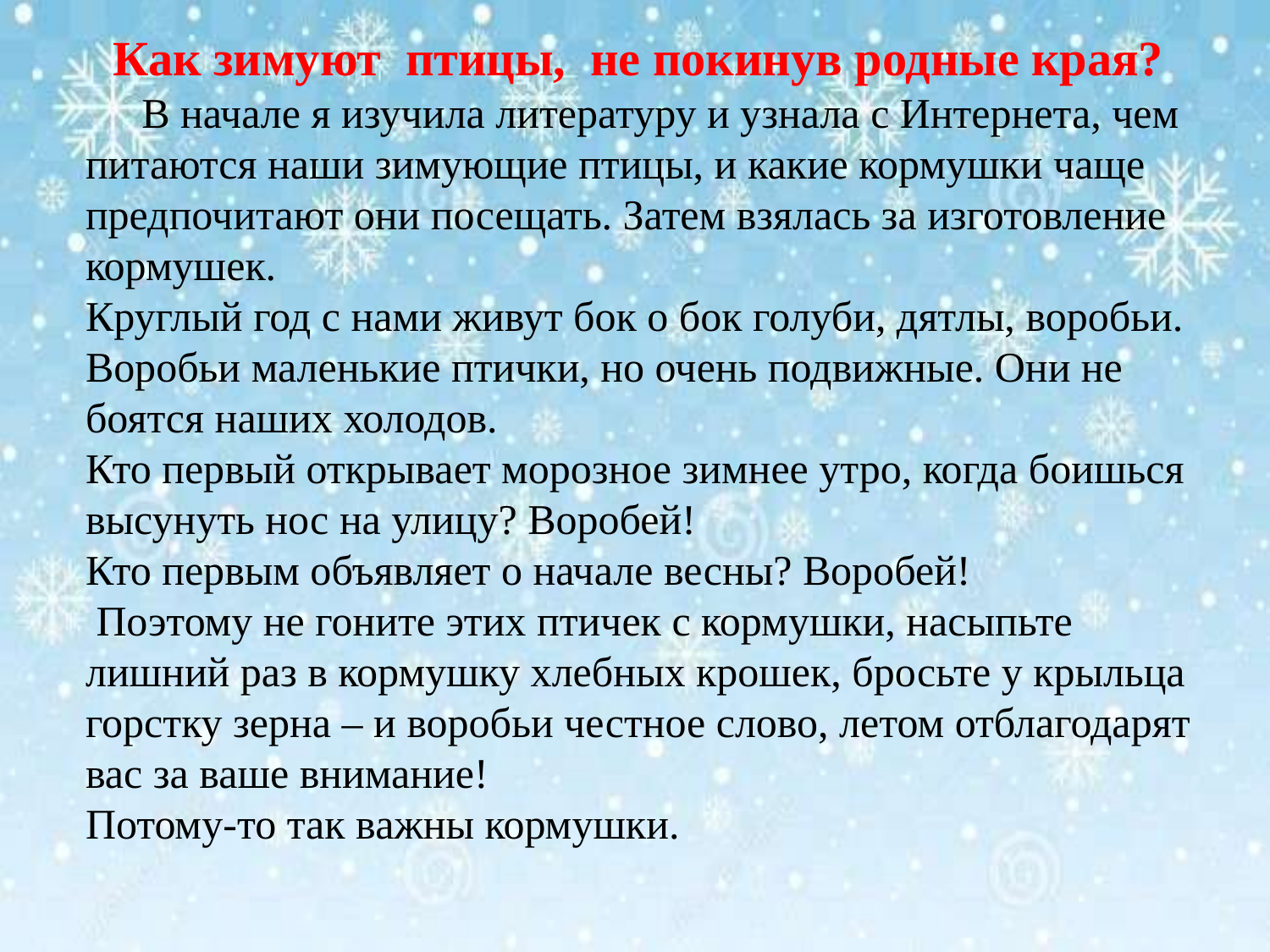

Как зимуют  птицы,  не покинув родные края?
       В начале я изучила литературу и узнала с Интернета, чем питаются наши зимующие птицы, и какие кормушки чаще предпочитают они посещать. Затем взялась за изготовление кормушек.
Круглый год с нами живут бок о бок голуби, дятлы, воробьи. Воробьи маленькие птички, но очень подвижные. Они не боятся наших холодов.
Кто первый открывает морозное зимнее утро, когда боишься высунуть нос на улицу? Воробей!
Кто первым объявляет о начале весны? Воробей!
 Поэтому не гоните этих птичек с кормушки, насыпьте лишний раз в кормушку хлебных крошек, бросьте у крыльца горстку зерна – и воробьи честное слово, летом отблагодарят вас за ваше внимание!
Потому-то так важны кормушки.